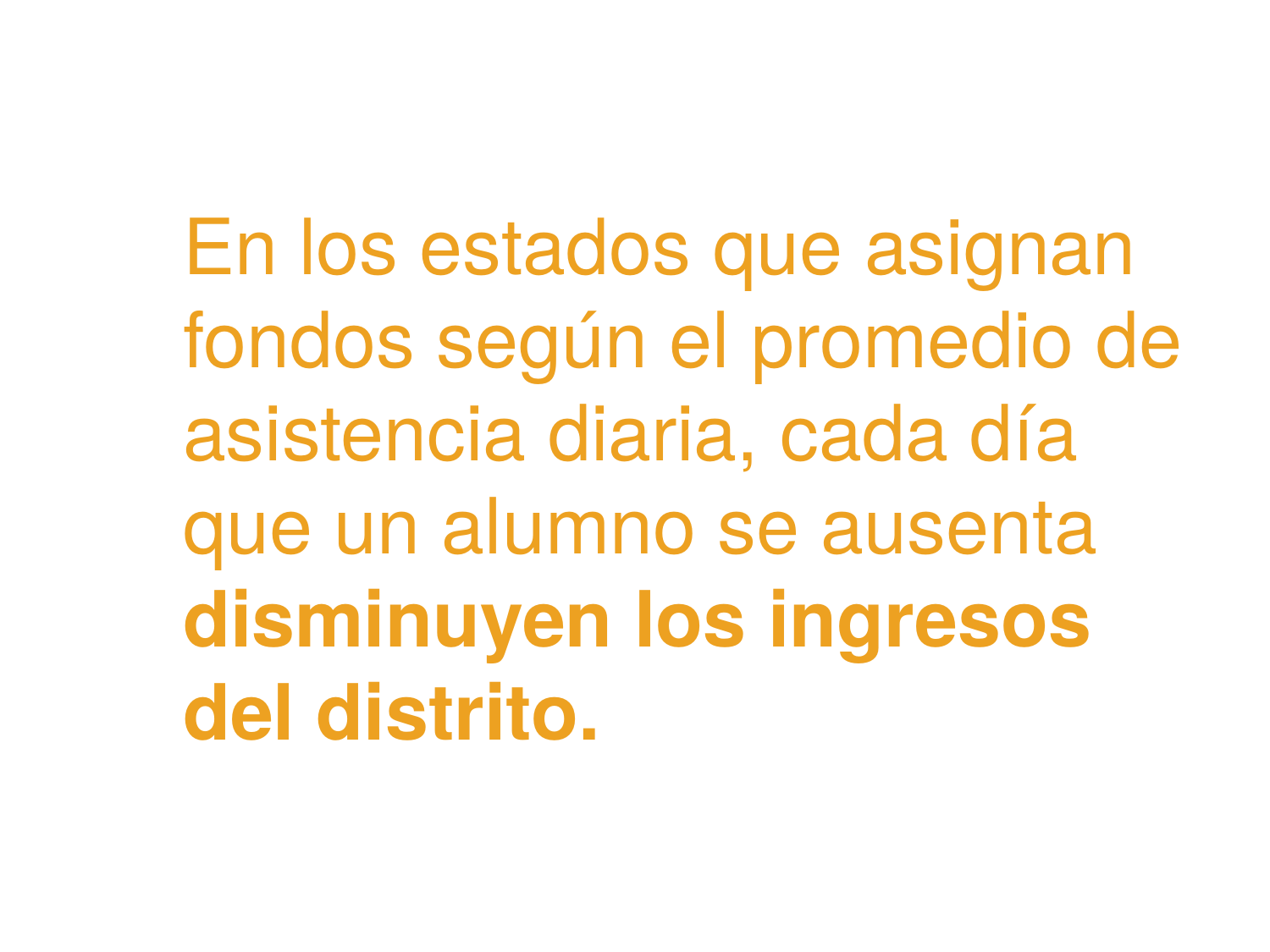

En los estados que asignan
fondos según el promedio de asistencia diaria, cada día que un alumno se ausenta disminuyen los ingresos del distrito.